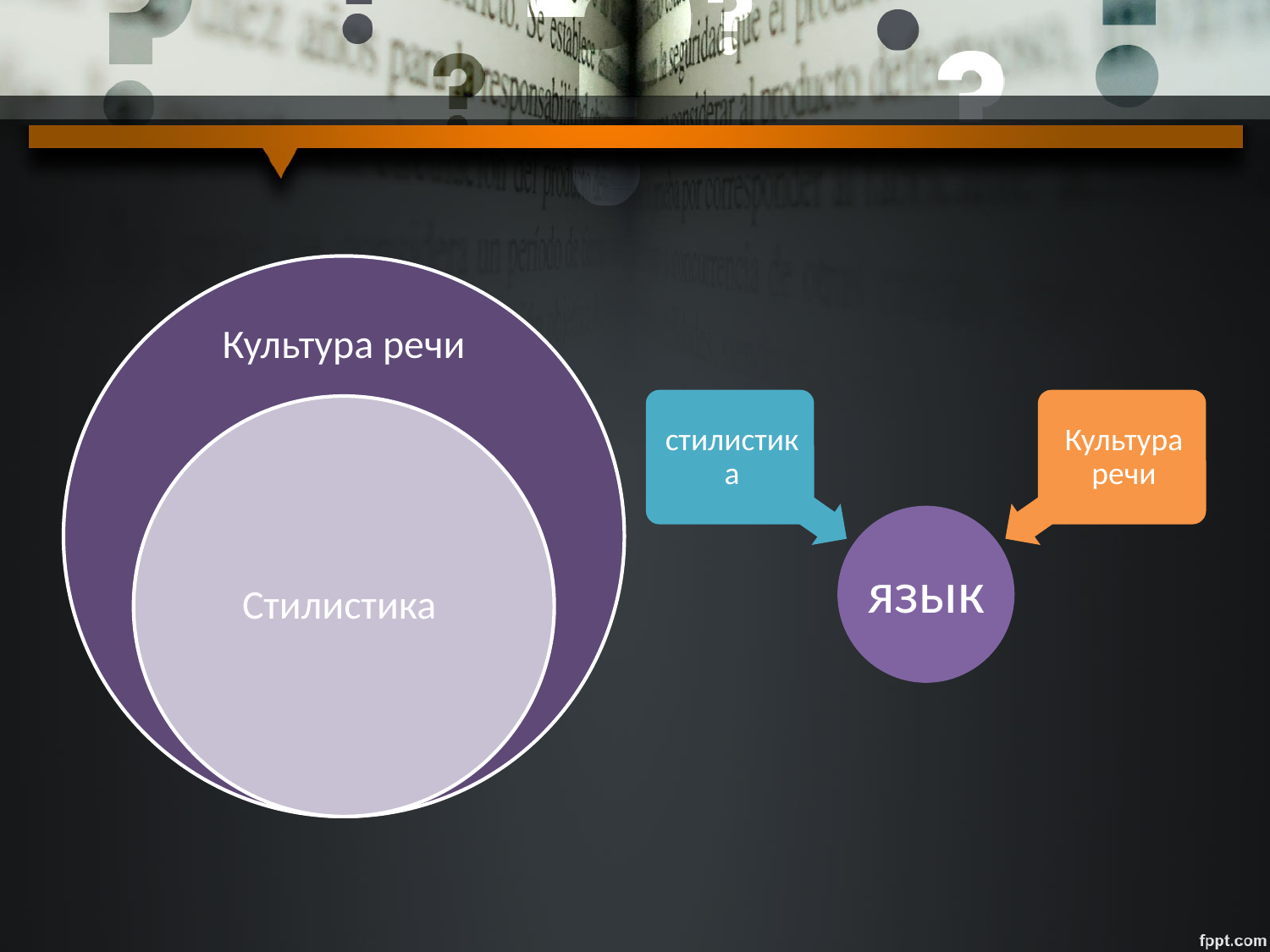

#
Культура речи
Стилистика
язык
стилистика
Культура речи